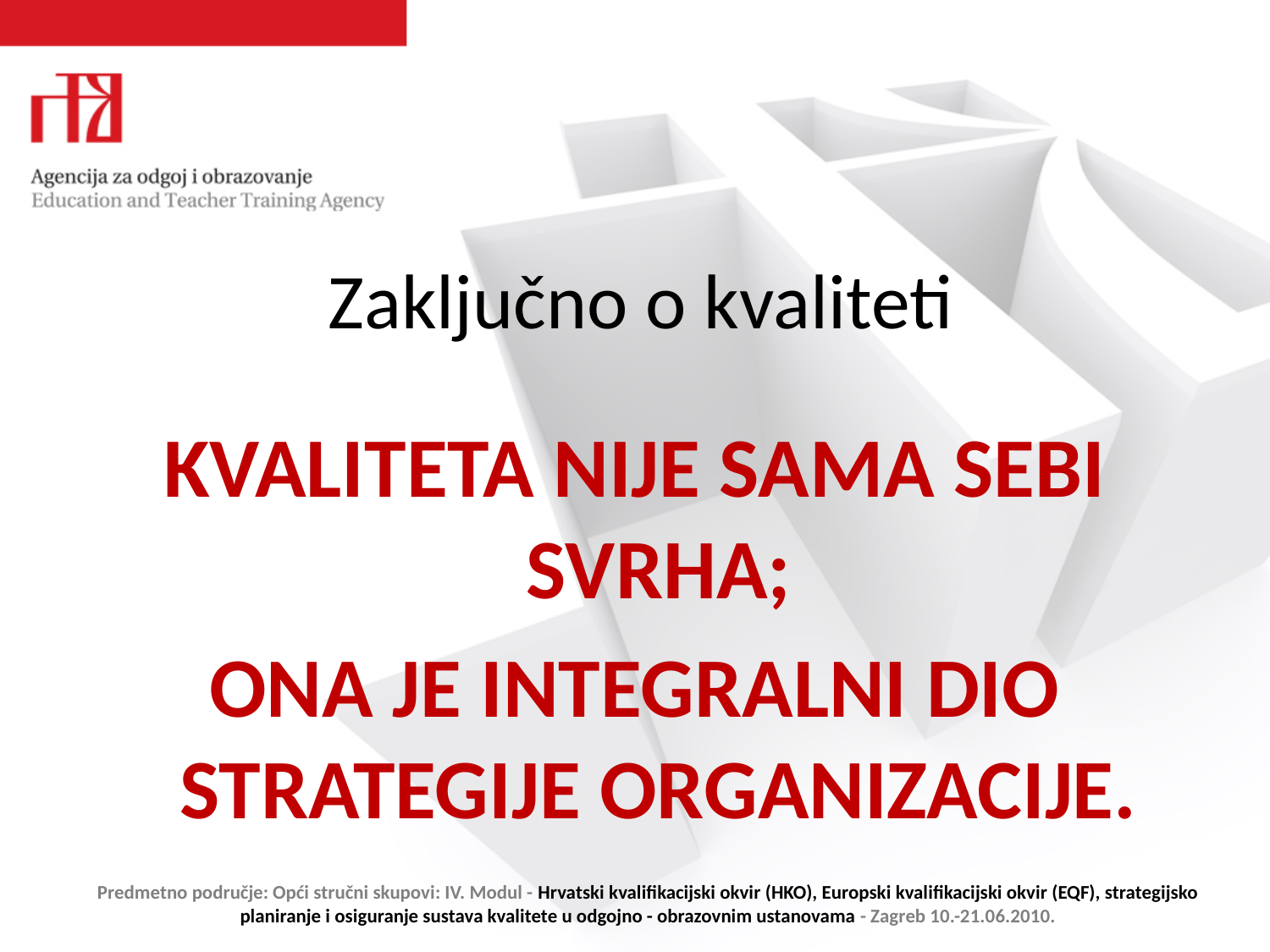

# Zaključno o kvaliteti
KVALITETA NIJE SAMA SEBI SVRHA;
ONA JE INTEGRALNI DIO STRATEGIJE ORGANIZACIJE.